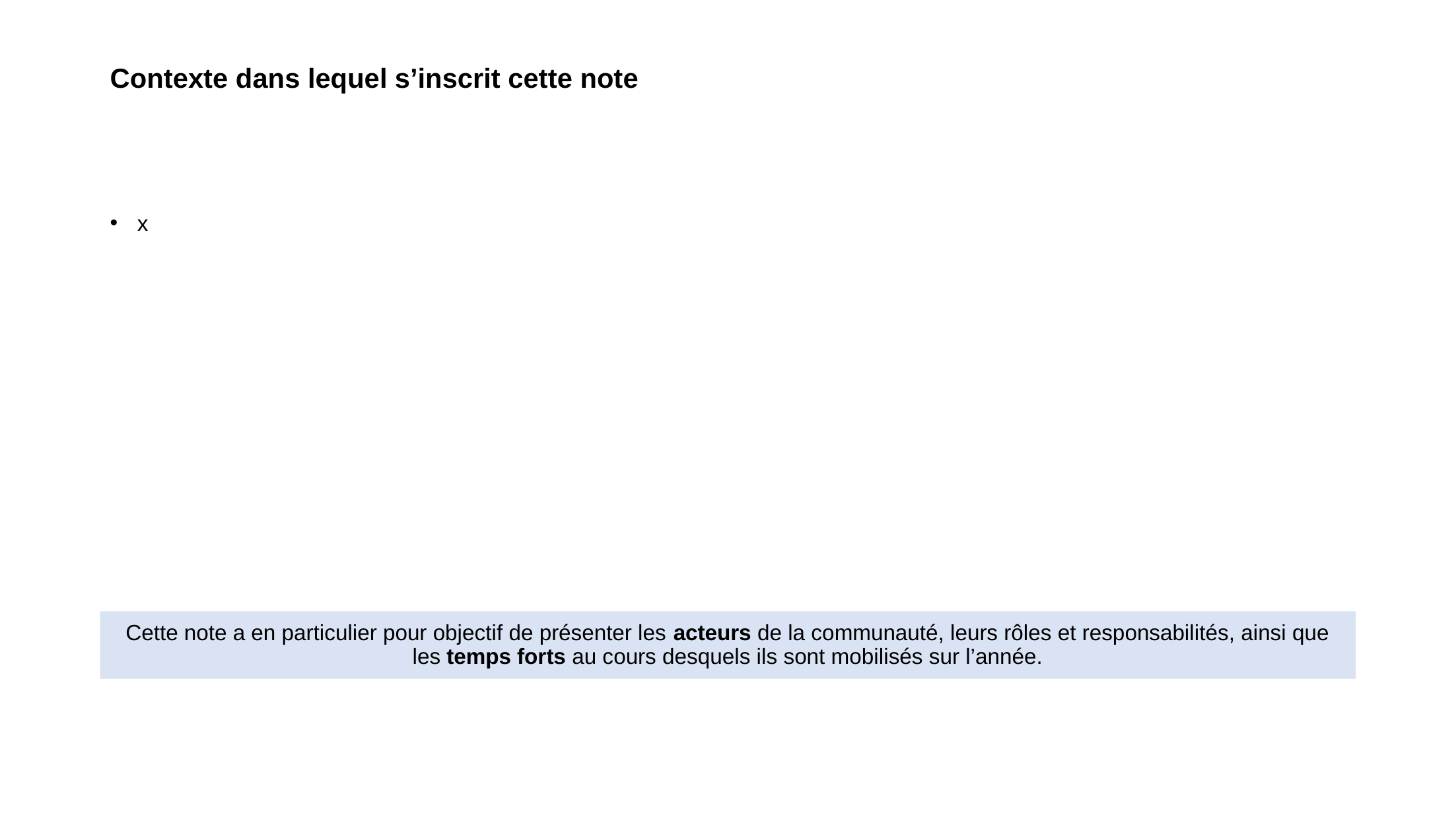

# Contexte dans lequel s’inscrit cette note
x
Cette note a en particulier pour objectif de présenter les acteurs de la communauté, leurs rôles et responsabilités, ainsi que les temps forts au cours desquels ils sont mobilisés sur l’année.